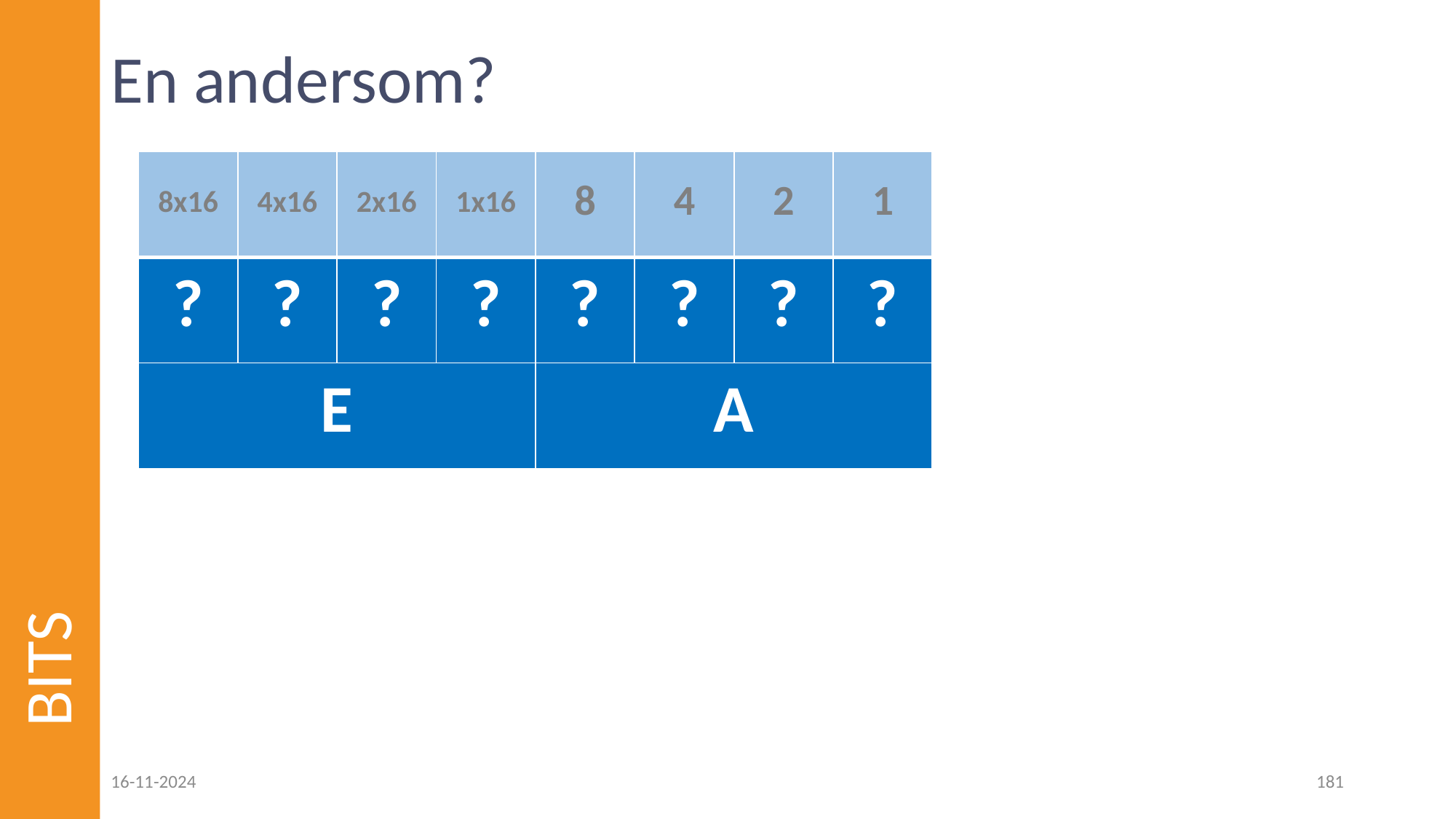

# En andersom?

| 8x16 | 4x16 | 2x16 | 1x16 | 8 | 4 | 2 | 1 |
| --- | --- | --- | --- | --- | --- | --- | --- |
| ? | ? | ? | ? | ? | ? | ? | ? |
| E |  |  |  | A |  |  |  |
BITS
16-11-2024

181